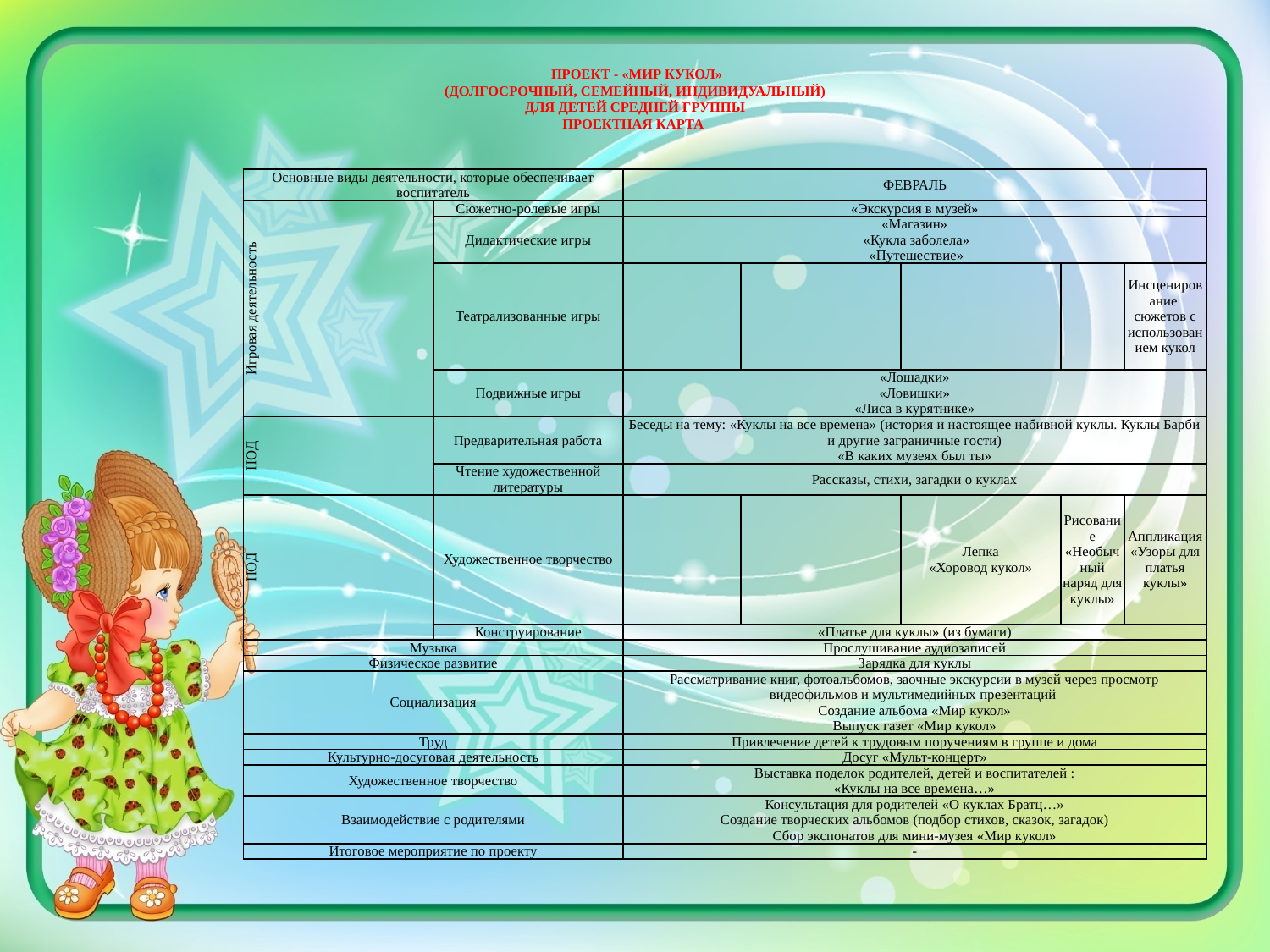

# ПРОЕКТ - «МИР КУКОЛ» (ДОЛГОСРОЧНЫЙ, СЕМЕЙНЫЙ, ИНДИВИДУАЛЬНЫЙ) ДЛЯ ДЕТЕЙ СРЕДНЕЙ ГРУППЫ ПРОЕКТНАЯ КАРТА
| Основные виды деятельности, которые обеспечивает воспитатель |  | ФЕВРАЛЬ |  |  |  |  |
| --- | --- | --- | --- | --- | --- | --- |
| Игровая деятельность | Сюжетно-ролевые игры | «Экскурсия в музей» |  |  |  |  |
|  | Дидактические игры | «Магазин» «Кукла заболела» «Путешествие» |  |  |  |  |
|  | Театрализованные игры |  |  |  |  | Инсценирование сюжетов с использованием кукол |
|  | Подвижные игры | «Лошадки» «Ловишки» «Лиса в курятнике» |  |  |  |  |
| НОД | Предварительная работа | Беседы на тему: «Куклы на все времена» (история и настоящее набивной куклы. Куклы Барби и другие заграничные гости) «В каких музеях был ты» |  |  |  |  |
|  | Чтение художественной литературы | Рассказы, стихи, загадки о куклах |  |  |  |  |
| НОД | Художественное творчество |  |  | Лепка «Хоровод кукол» | Рисование «Необычный наряд для куклы» | Аппликация «Узоры для платья куклы» |
|  | Конструирование | «Платье для куклы» (из бумаги) |  |  |  |  |
| Музыка |  | Прослушивание аудиозаписей |  |  |  |  |
| Физическое развитие |  | Зарядка для куклы |  |  |  |  |
| Социализация |  | Рассматривание книг, фотоальбомов, заочные экскурсии в музей через просмотр видеофильмов и мультимедийных презентаций Создание альбома «Мир кукол» Выпуск газет «Мир кукол» |  |  |  |  |
| Труд |  | Привлечение детей к трудовым поручениям в группе и дома |  |  |  |  |
| Культурно-досуговая деятельность |  | Досуг «Мульт-концерт» |  |  |  |  |
| Художественное творчество |  | Выставка поделок родителей, детей и воспитателей : «Куклы на все времена…» |  |  |  |  |
| Взаимодействие с родителями |  | Консультация для родителей «О куклах Братц…» Создание творческих альбомов (подбор стихов, сказок, загадок) Сбор экспонатов для мини-музея «Мир кукол» |  |  |  |  |
| Итоговое мероприятие по проекту |  | - |  |  |  |  |